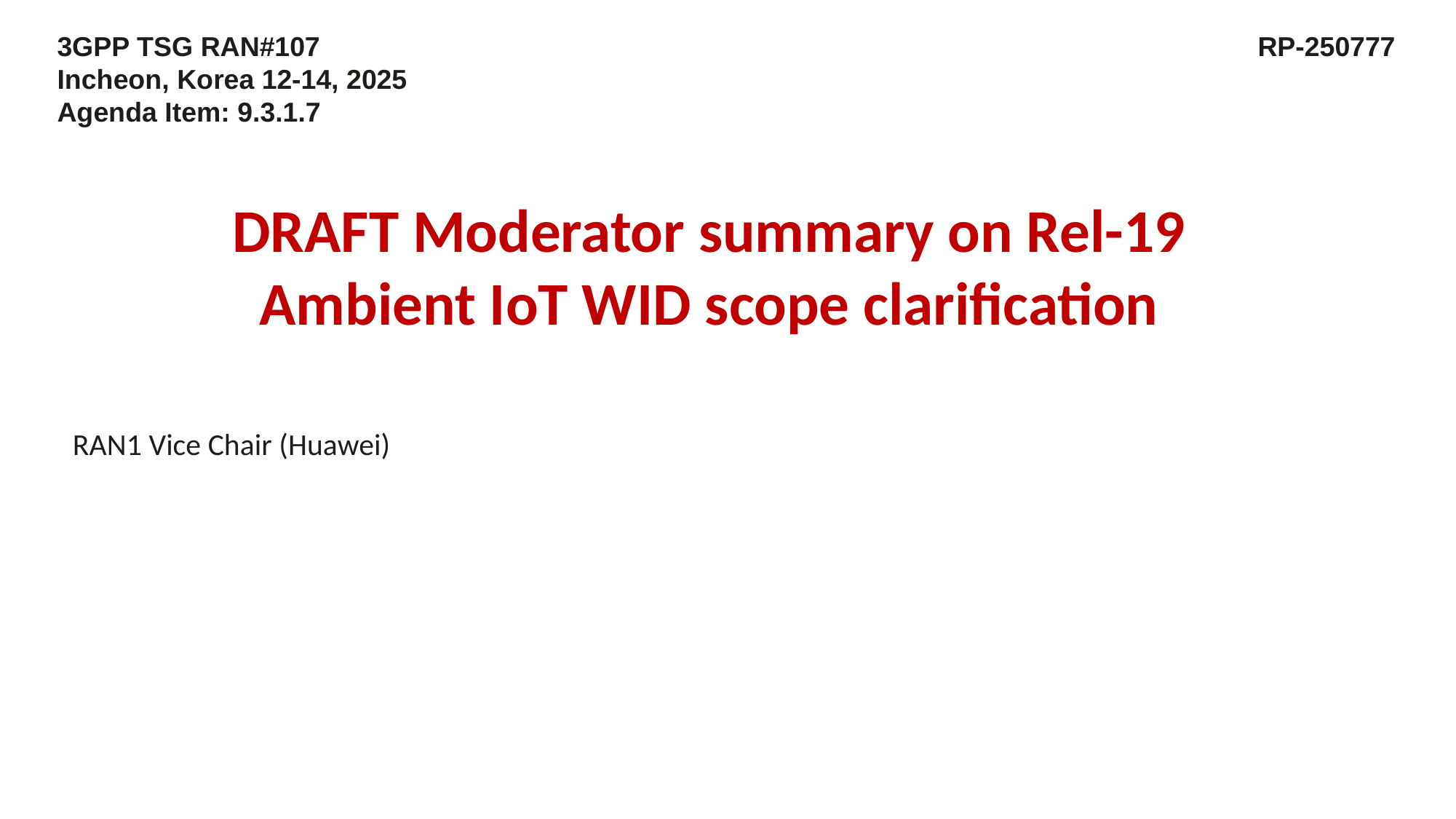

3GPP TSG RAN#107									RP-250777
Incheon, Korea 12-14, 2025
Agenda Item: 9.3.1.7
DRAFT Moderator summary on Rel-19 Ambient IoT WID scope clarification
RAN1 Vice Chair (Huawei)